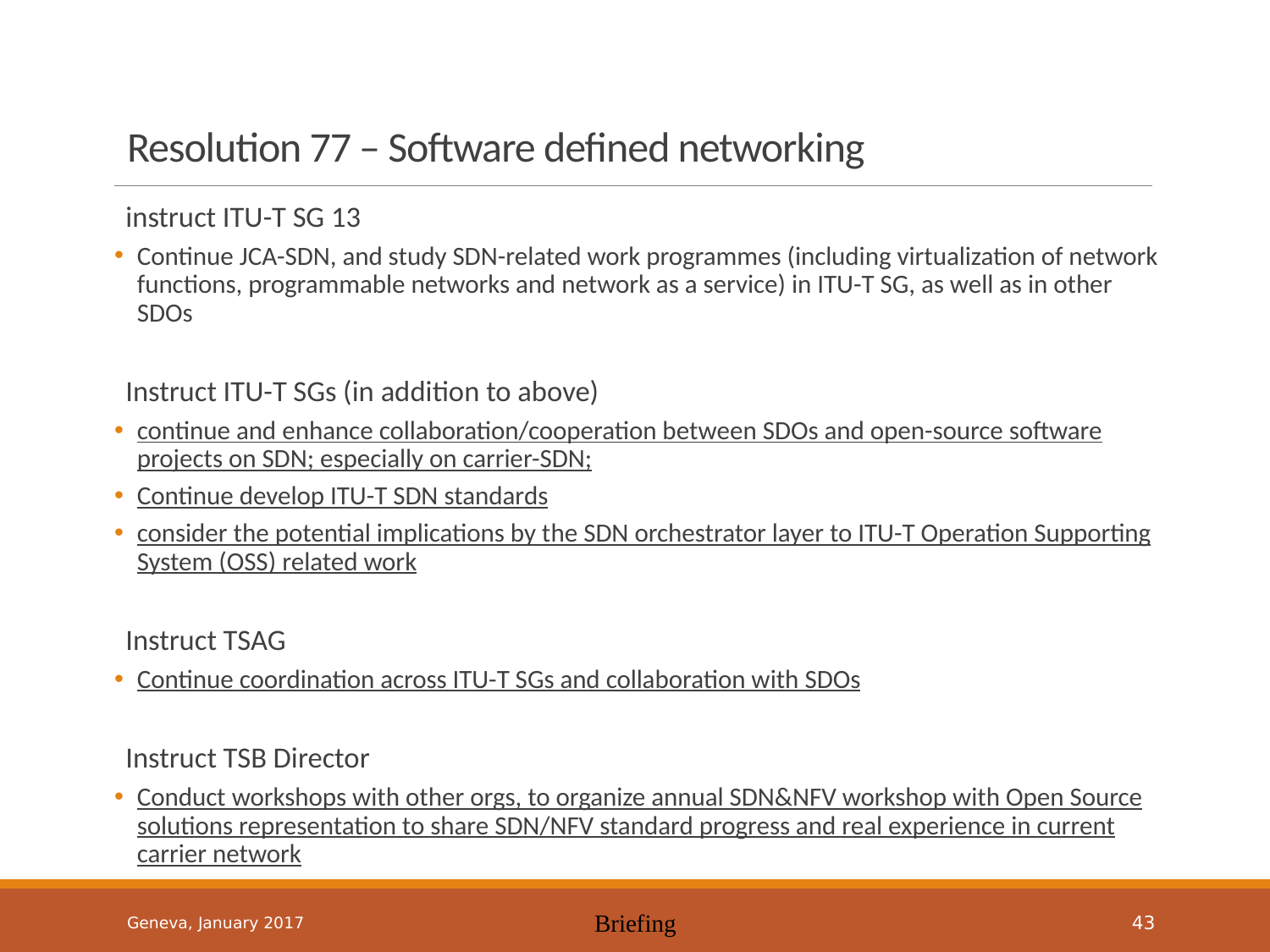

# Resolution 77 – Software defined networking
instruct ITU-T SG 13
Continue JCA-SDN, and study SDN-related work programmes (including virtualization of network functions, programmable networks and network as a service) in ITU-T SG, as well as in other SDOs

Instruct ITU-T SGs (in addition to above)
continue and enhance collaboration/cooperation between SDOs and open-source software projects on SDN; especially on carrier-SDN;
Continue develop ITU-T SDN standards
consider the potential implications by the SDN orchestrator layer to ITU-T Operation Supporting System (OSS) related work

Instruct TSAG
Continue coordination across ITU-T SGs and collaboration with SDOs

Instruct TSB Director
Conduct workshops with other orgs, to organize annual SDN&NFV workshop with Open Source solutions representation to share SDN/NFV standard progress and real experience in current carrier network

Geneva, January 2017
Briefing
43